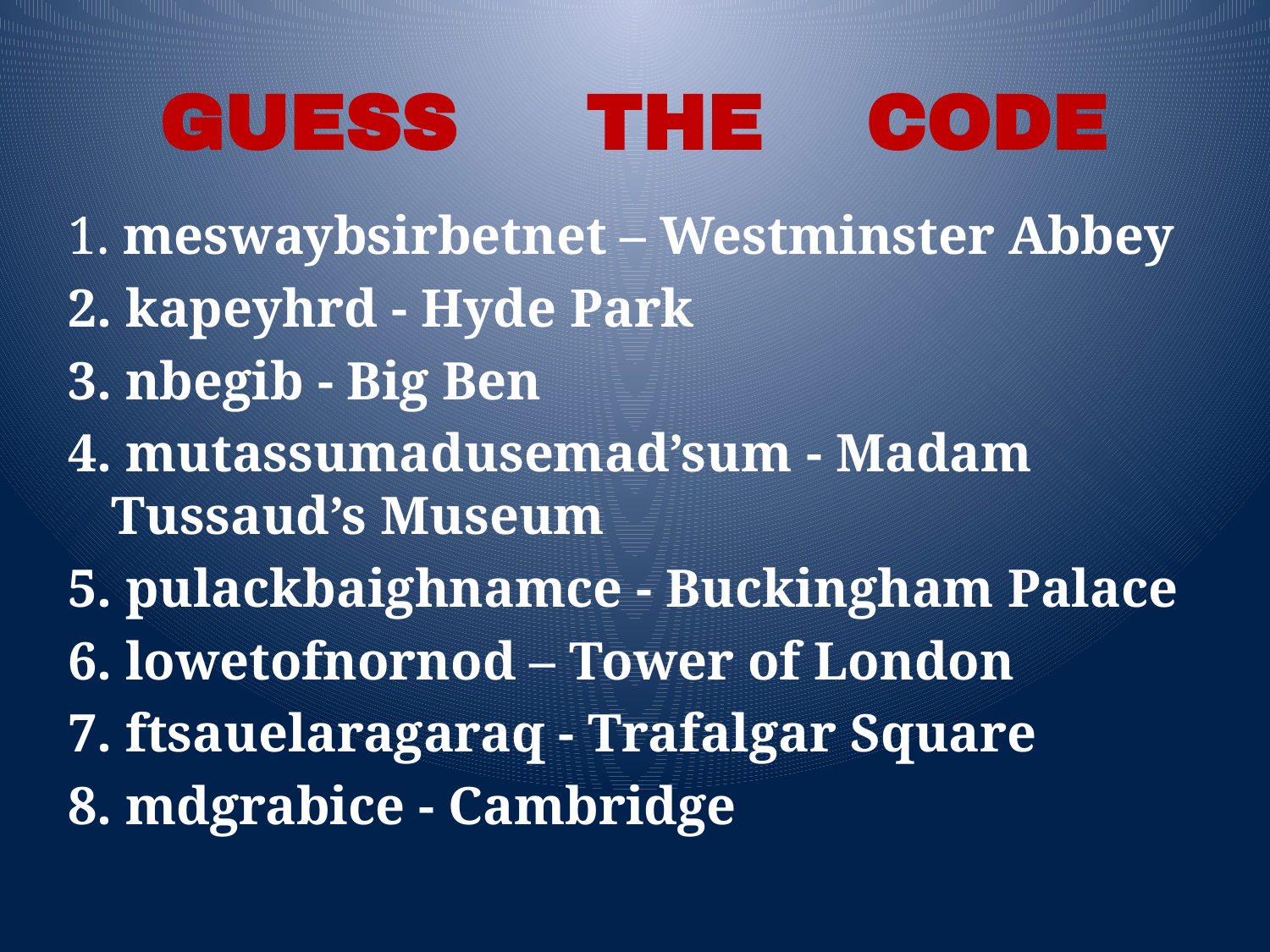

# GUESS     THE    CODE
1. meswaybsirbetnet – Westminster Abbey
2. kapeyhrd - Hyde Park
3. nbegib - Big Ben
4. mutassumadusemad’sum - Madam Tussaud’s Museum
5. pulackbaighnamce - Buckingham Palace
6. lowetofnornod – Tower of London
7. ftsauelaragaraq - Trafalgar Square
8. mdgrabice - Cambridge